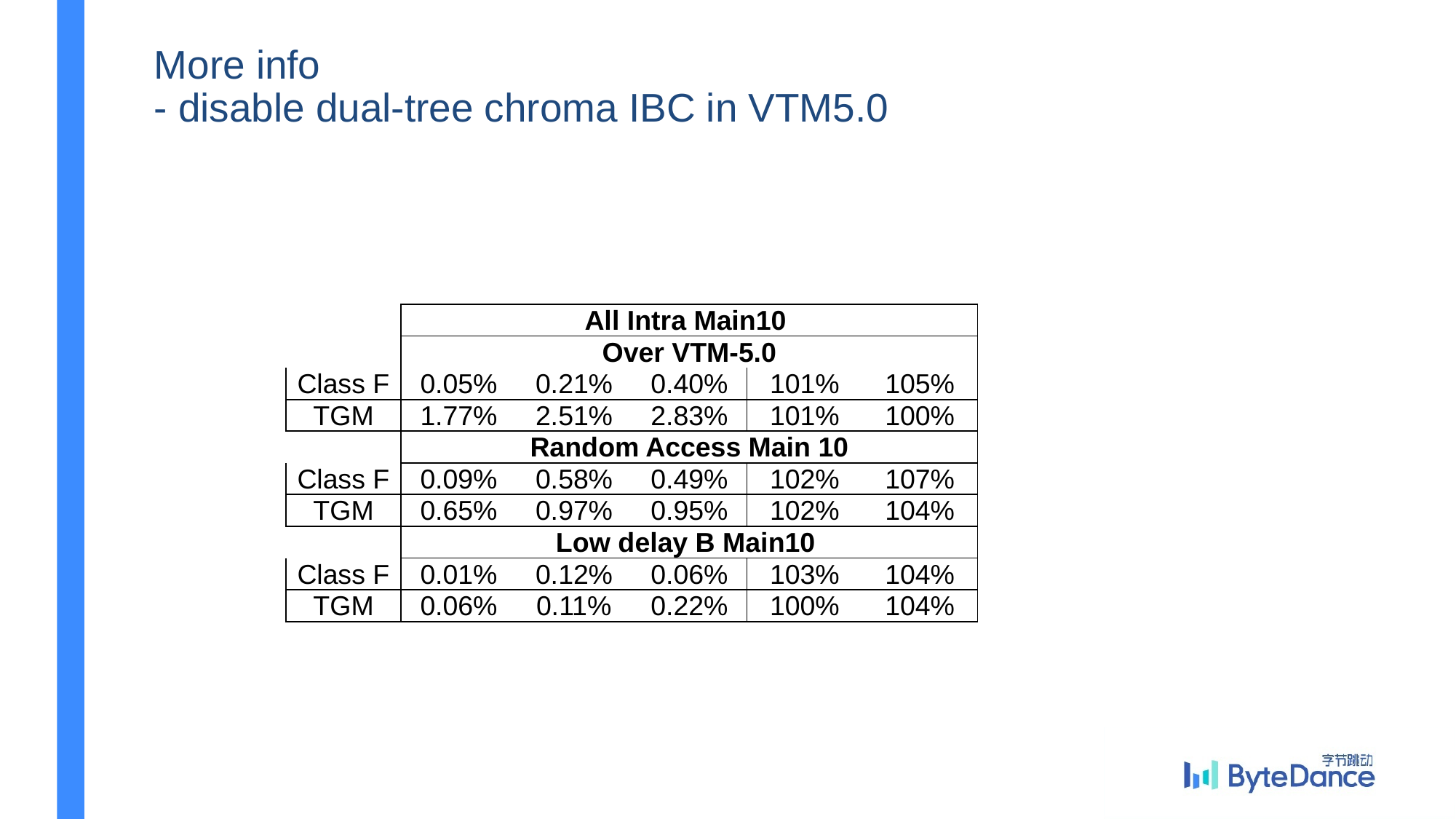

# More info - disable dual-tree chroma IBC in VTM5.0
|  | All Intra Main10 |  |  |  |  |
| --- | --- | --- | --- | --- | --- |
|  | Over VTM-5.0 |  |  |  |  |
| Class F | 0.05% | 0.21% | 0.40% | 101% | 105% |
| TGM | 1.77% | 2.51% | 2.83% | 101% | 100% |
|  | Random Access Main 10 |  |  |  |  |
| Class F | 0.09% | 0.58% | 0.49% | 102% | 107% |
| TGM | 0.65% | 0.97% | 0.95% | 102% | 104% |
|  | Low delay B Main10 |  |  |  |  |
| Class F | 0.01% | 0.12% | 0.06% | 103% | 104% |
| TGM | 0.06% | 0.11% | 0.22% | 100% | 104% |